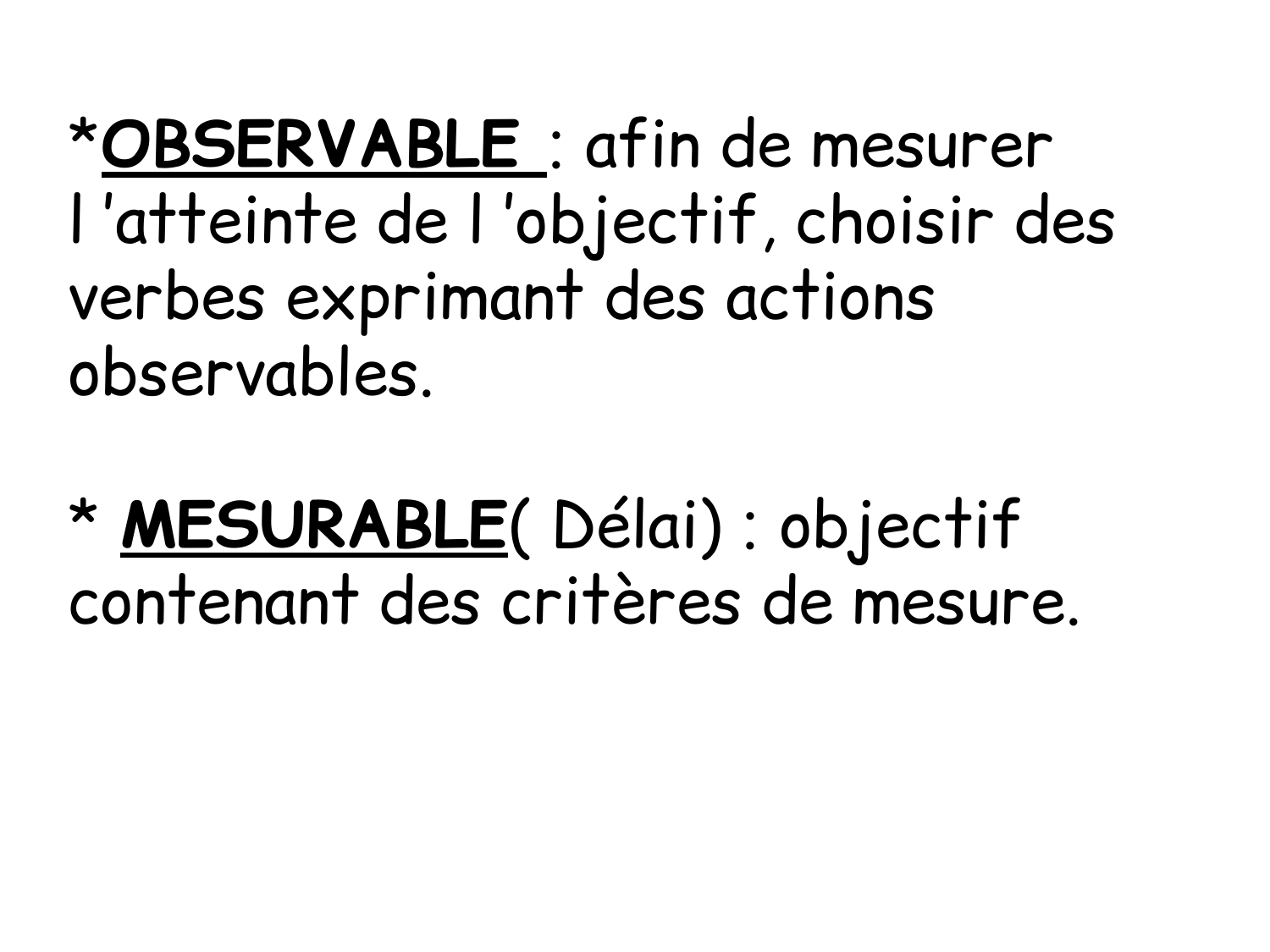

*OBSERVABLE : afin de mesurer l ’atteinte de l ’objectif, choisir des verbes exprimant des actions observables.
 
* MESURABLE( Délai) : objectif contenant des critères de mesure.